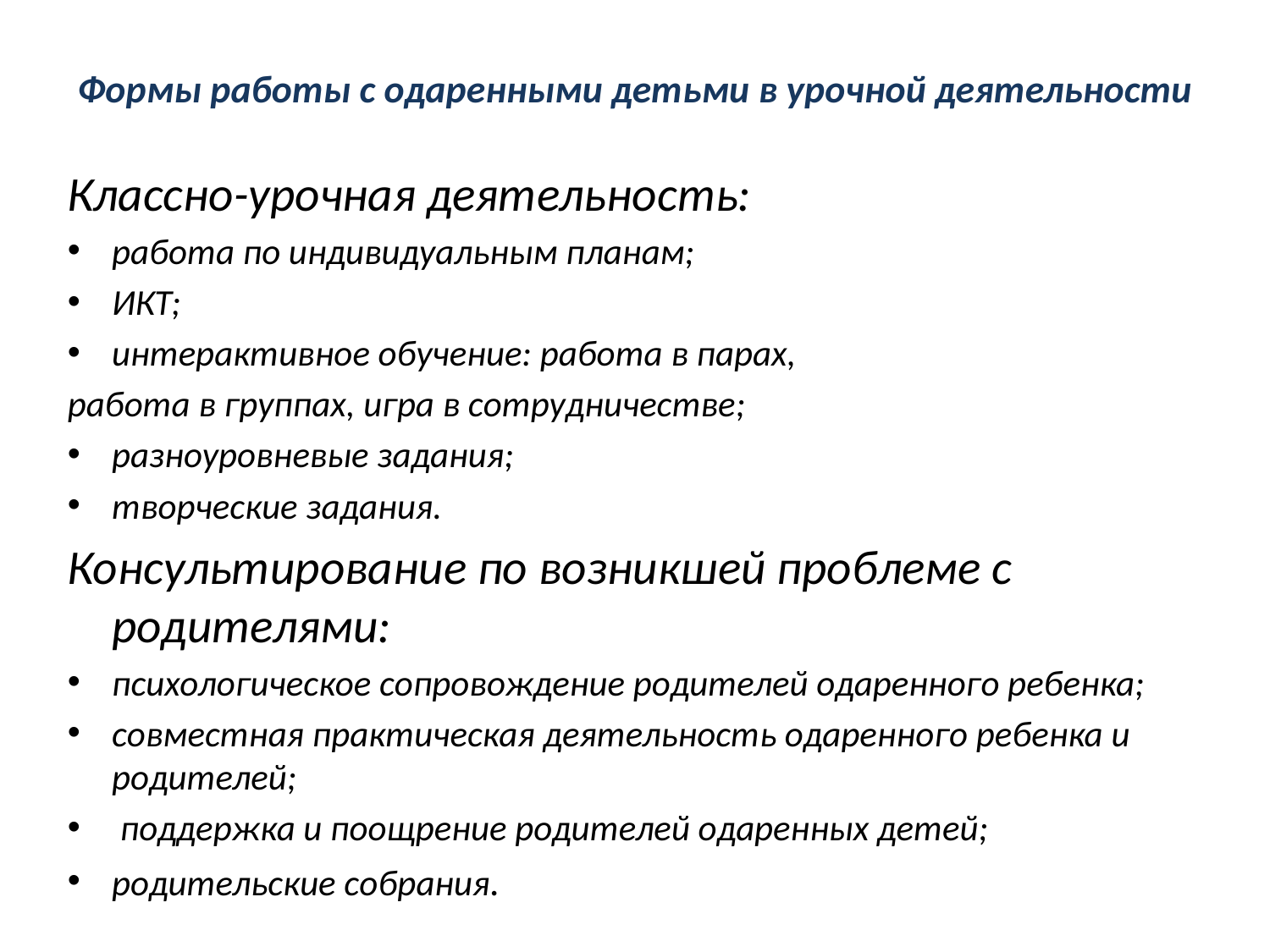

# Формы работы с одаренными детьми в урочной деятельности
Классно-урочная деятельность:
работа по индивидуальным планам;
ИКТ;
интерактивное обучение: работа в парах,
работа в группах, игра в сотрудничестве;
разноуровневые задания;
творческие задания.
Консультирование по возникшей проблеме с родителями:
психологическое сопровождение родителей одаренного ребенка;
совместная практическая деятельность одаренного ребенка и родителей;
 поддержка и поощрение родителей одаренных детей;
родительские собрания.